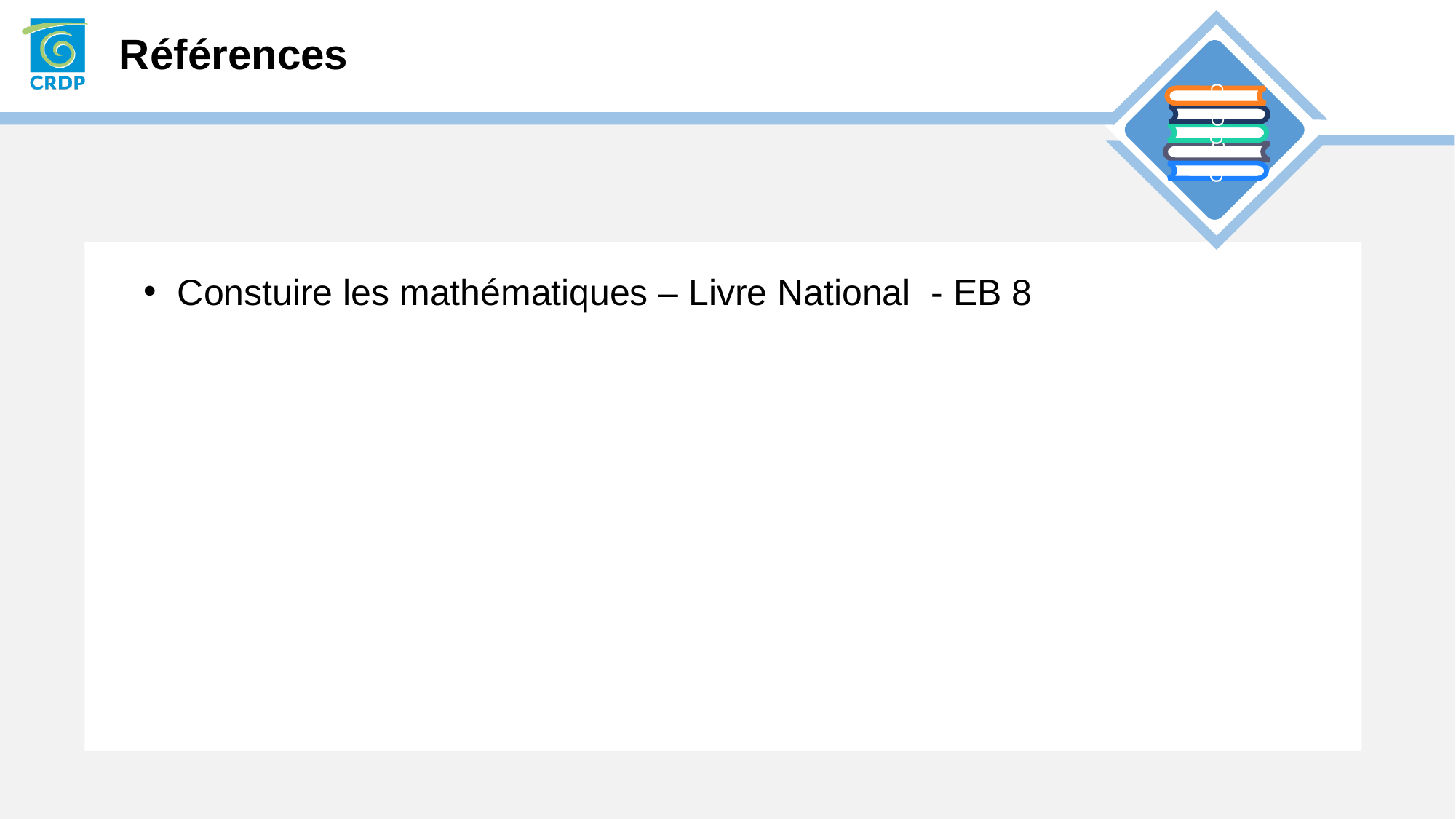

Constuire les mathématiques – Livre National  - EB 8